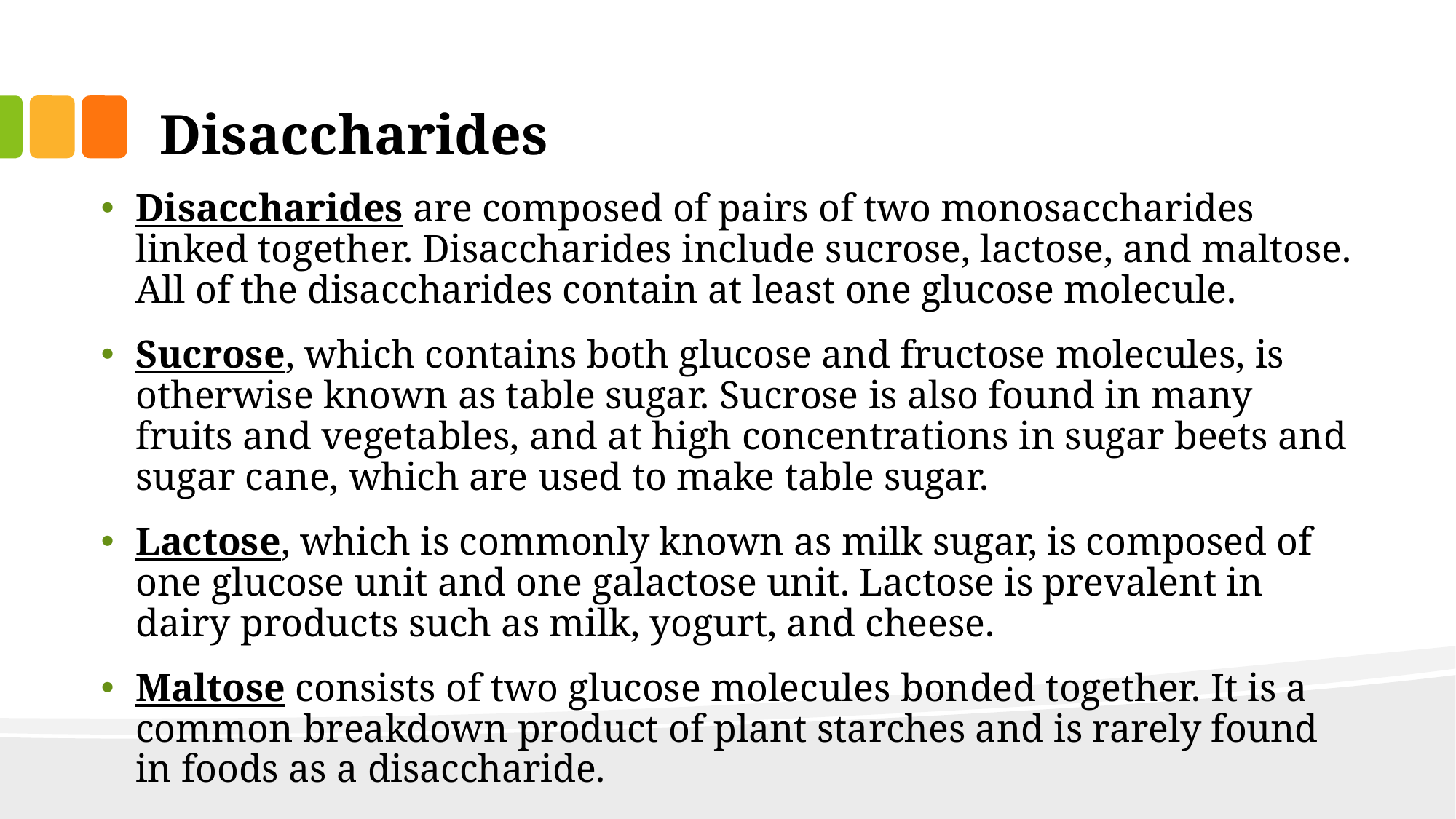

# Disaccharides
Disaccharides are composed of pairs of two monosaccharides linked together. Disaccharides include sucrose, lactose, and maltose. All of the disaccharides contain at least one glucose molecule.
Sucrose, which contains both glucose and fructose molecules, is otherwise known as table sugar. Sucrose is also found in many fruits and vegetables, and at high concentrations in sugar beets and sugar cane, which are used to make table sugar.
Lactose, which is commonly known as milk sugar, is composed of one glucose unit and one galactose unit. Lactose is prevalent in dairy products such as milk, yogurt, and cheese.
Maltose consists of two glucose molecules bonded together. It is a common breakdown product of plant starches and is rarely found in foods as a disaccharide.